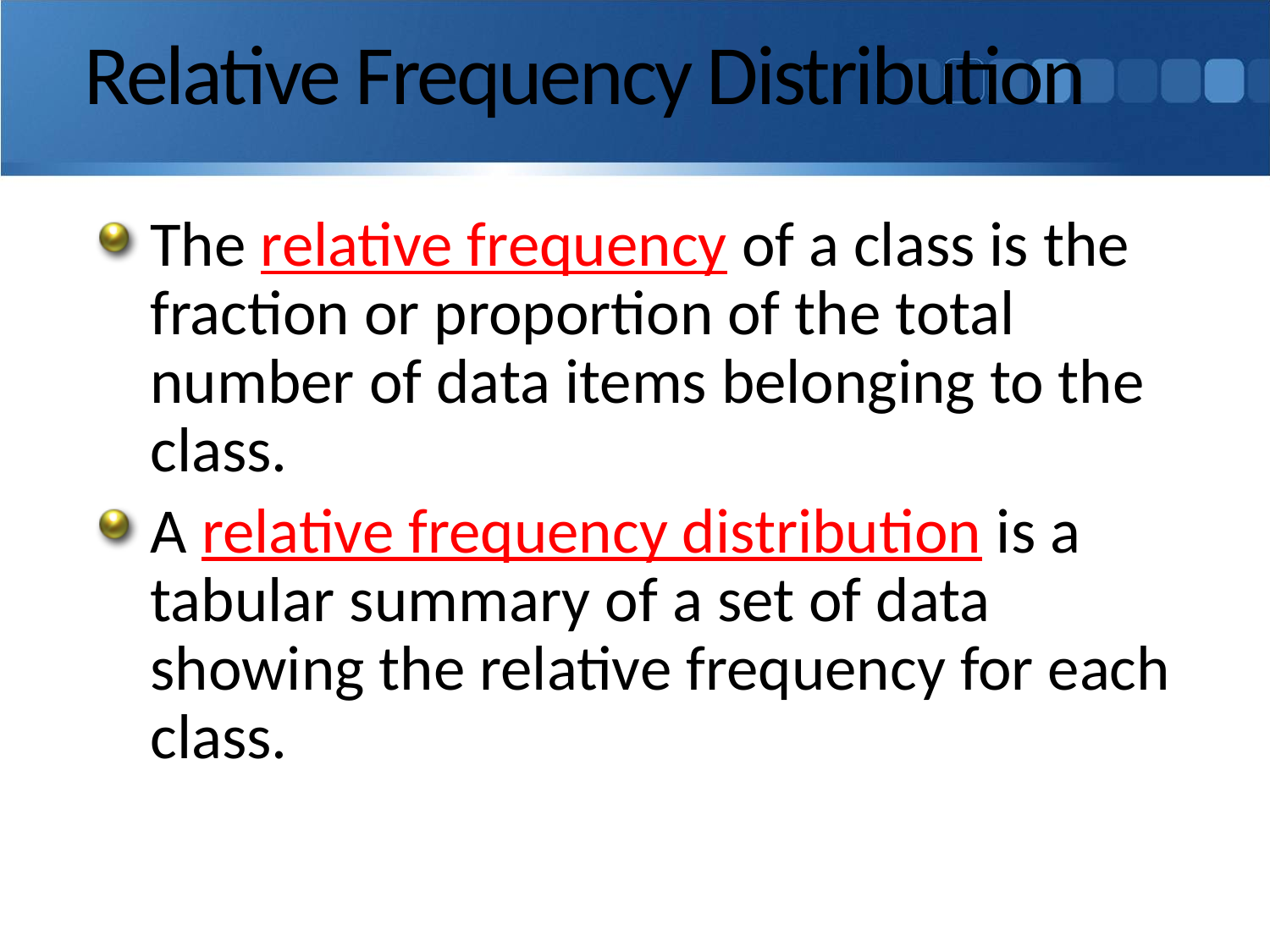

# Relative Frequency Distribution
The relative frequency of a class is the fraction or proportion of the total number of data items belonging to the class.
A relative frequency distribution is a tabular summary of a set of data showing the relative frequency for each class.